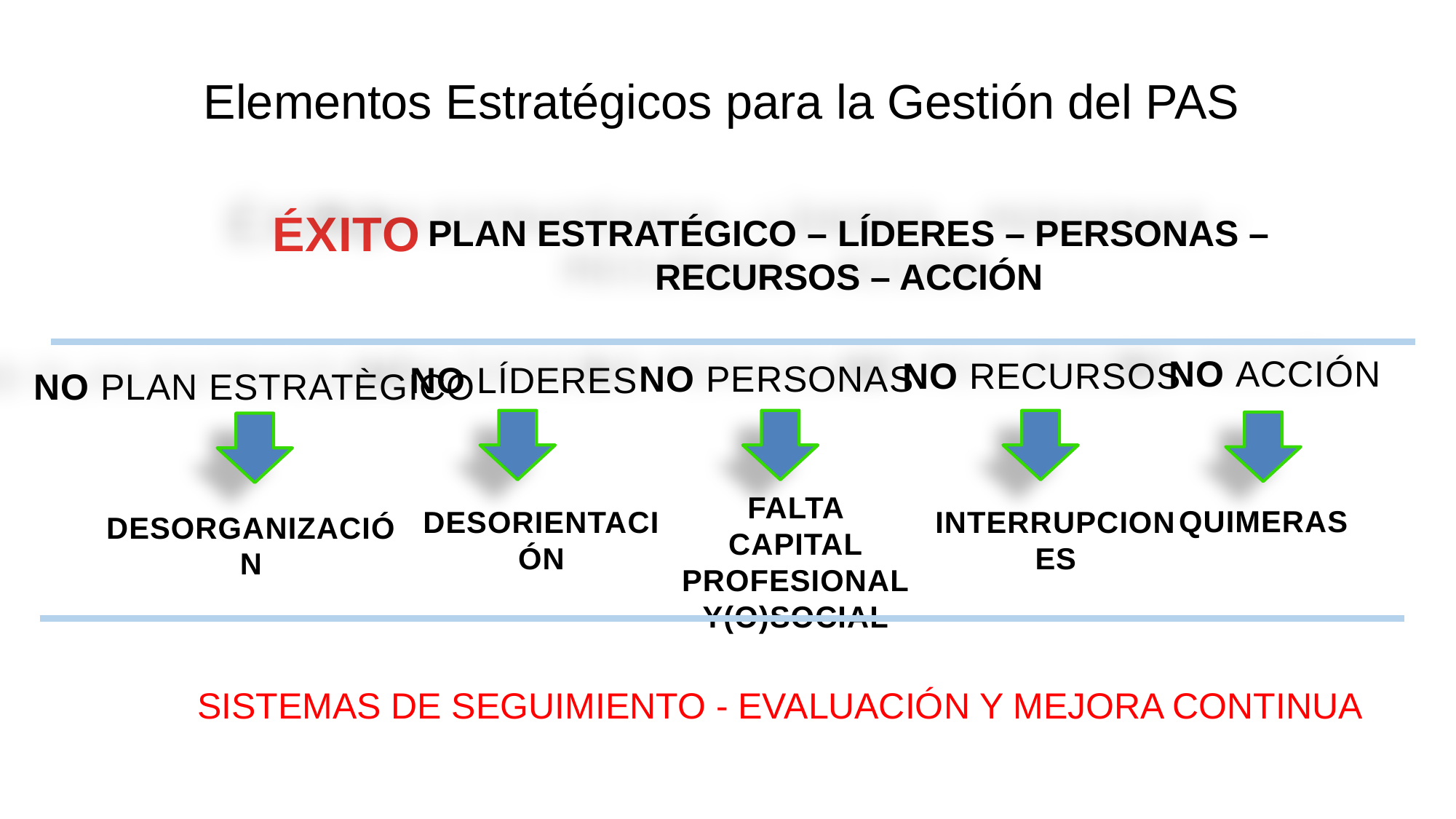

Elementos Estratégicos para la Gestión del PAS
ÉXITO
PLAN ESTRATÉGICO – LÍDERES – PERSONAS – RECURSOS – ACCIÓN
NO ACCIÓN
NO RECURSOS
NO PERSONAS
NO LÍDERES
NO PLAN ESTRATÈGICO

FALTA CAPITAL PROFESIONAL
Y(O)SOCIAL
QUIMERAS
INTERRUPCIONES
DESORIENTACIÓN
DESORGANIZACIÓN
SISTEMAS DE SEGUIMIENTO - EVALUACIÓN Y MEJORA CONTINUA